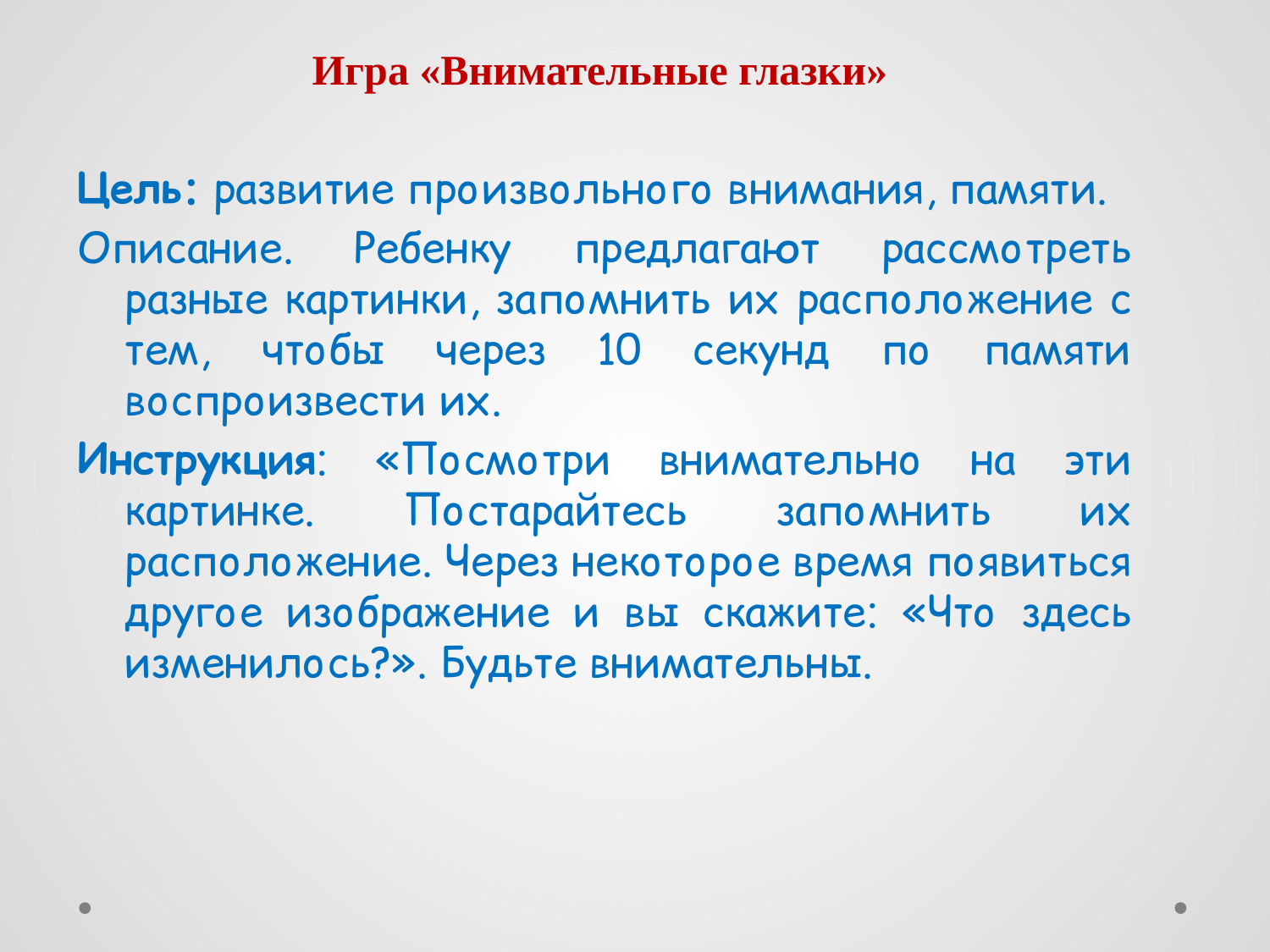

Игра «Внимательные глазки»

Цель: развитие произвольного внимания, памяти.
Описание. Ребенку предлагают рассмотреть разные картинки, запомнить их расположение с тем, чтобы через 10 секунд по памяти воспроизвести их.
Инструкция: «Посмотри внимательно на эти картинке. Постарайтесь запомнить их расположение. Через некоторое время появиться другое изображение и вы скажите: «Что здесь изменилось?». Будьте внимательны.